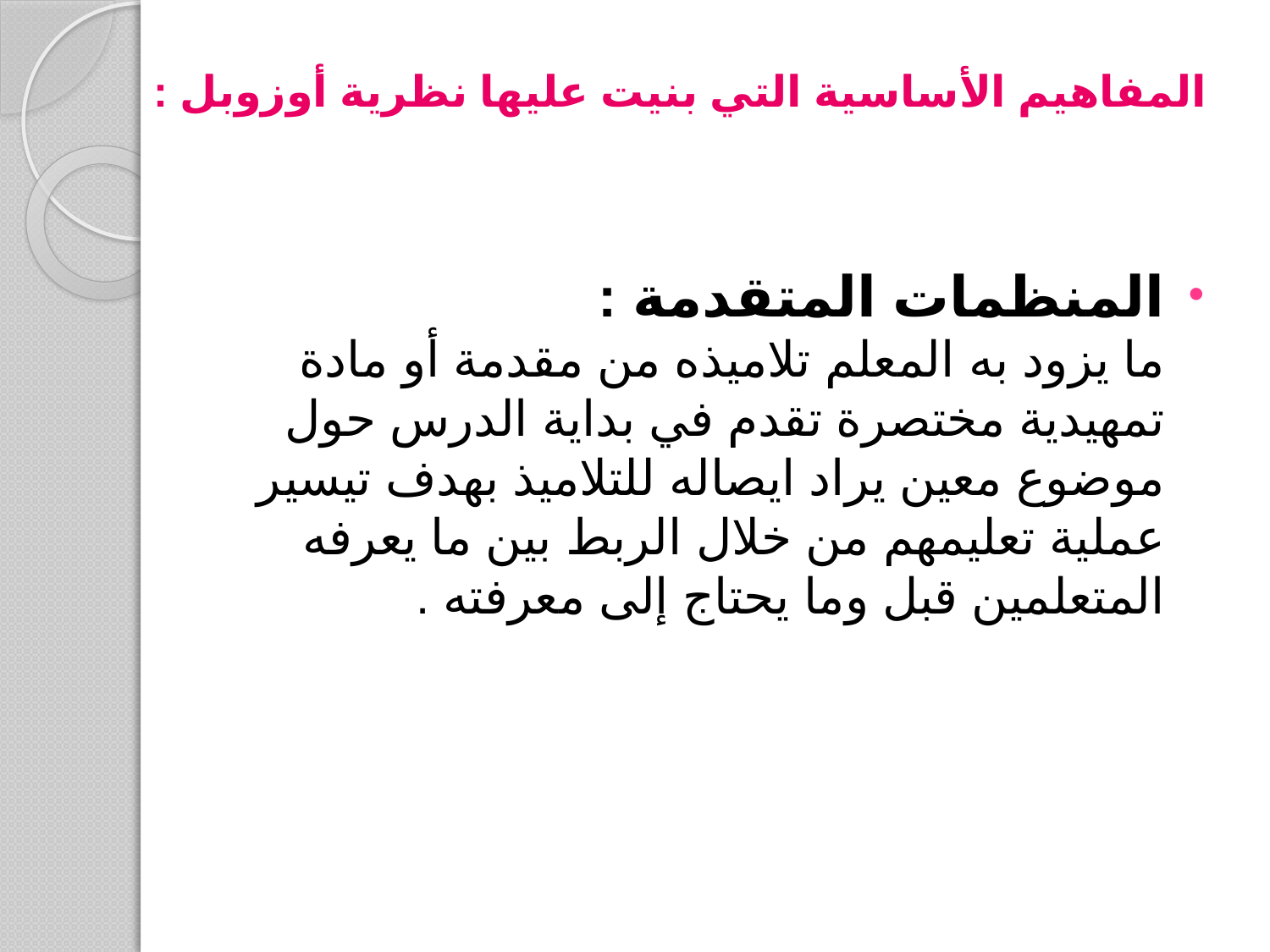

# المفاهيم الأساسية التي بنيت عليها نظرية أوزوبل :
المنظمات المتقدمة :
ما يزود به المعلم تلاميذه من مقدمة أو مادة تمهيدية مختصرة تقدم في بداية الدرس حول موضوع معين يراد ايصاله للتلاميذ بهدف تيسير عملية تعليمهم من خلال الربط بين ما يعرفه المتعلمين قبل وما يحتاج إلى معرفته .